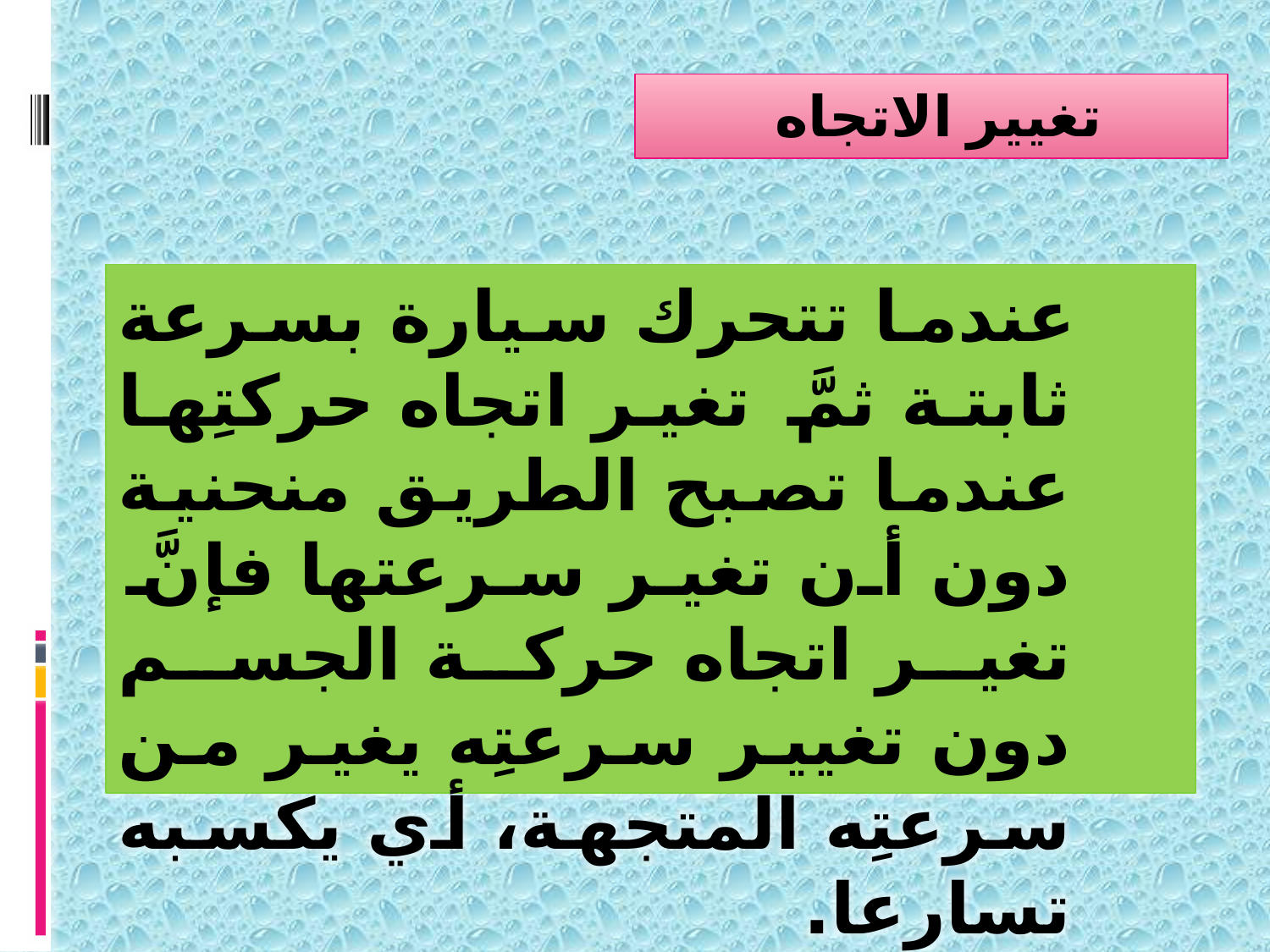

# تغيير الاتجاه
    عندما تتحرك سيارة بسرعة ثابتة ثمَّ تغير اتجاه حركتِها عندما تصبح الطريق منحنية دون أن تغير سرعتها فإنَّ تغير اتجاه حركة الجسم دون تغيير سرعتِه يغير من سرعتِه المتجهة، أي يكسبه تسارعا.